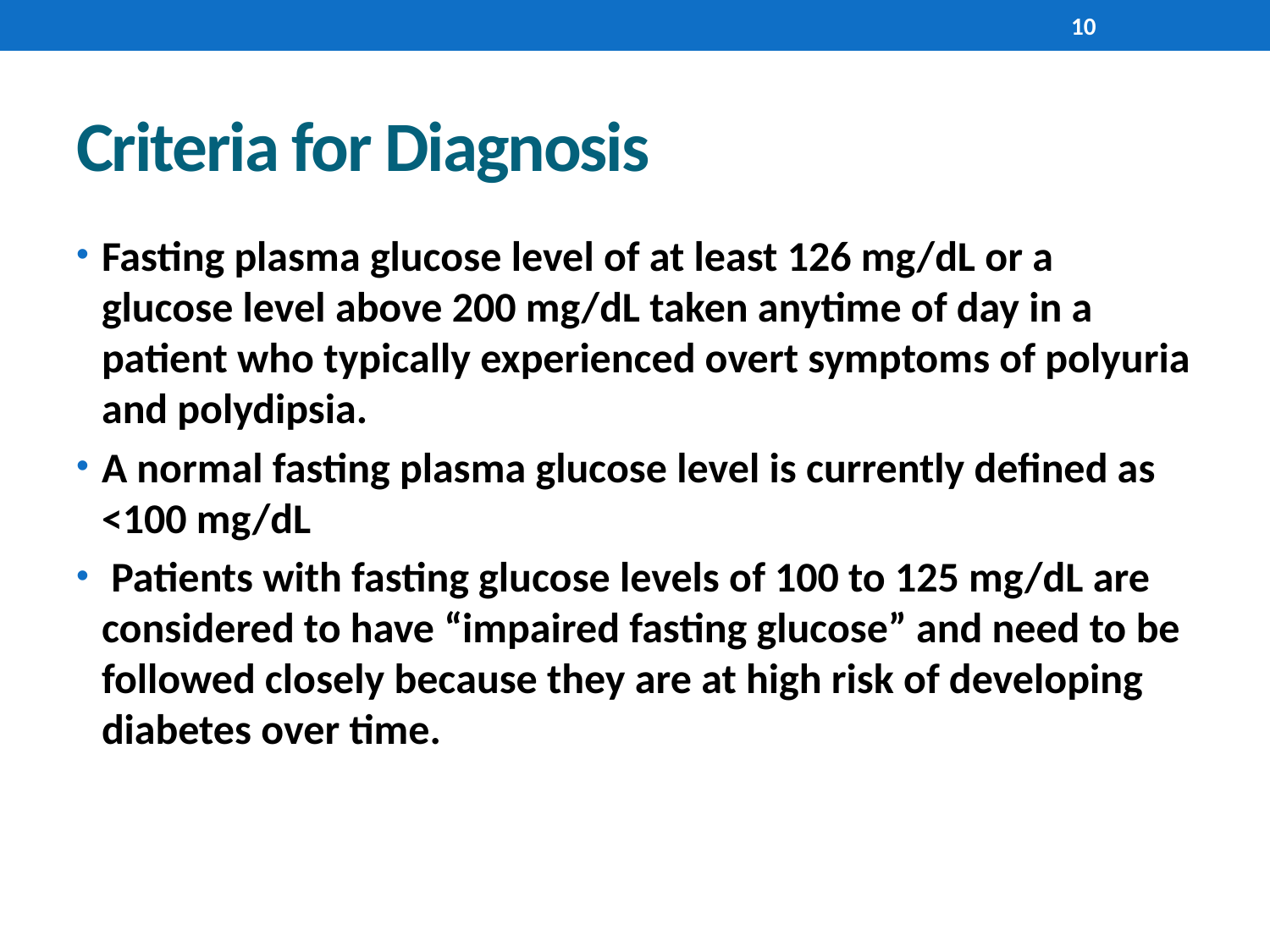

10
# Criteria for Diagnosis
Fasting plasma glucose level of at least 126 mg/dL or a glucose level above 200 mg/dL taken anytime of day in a patient who typically experienced overt symptoms of polyuria and polydipsia.
A normal fasting plasma glucose level is currently defined as <100 mg/dL
 Patients with fasting glucose levels of 100 to 125 mg/dL are considered to have “impaired fasting glucose” and need to be followed closely because they are at high risk of developing diabetes over time.